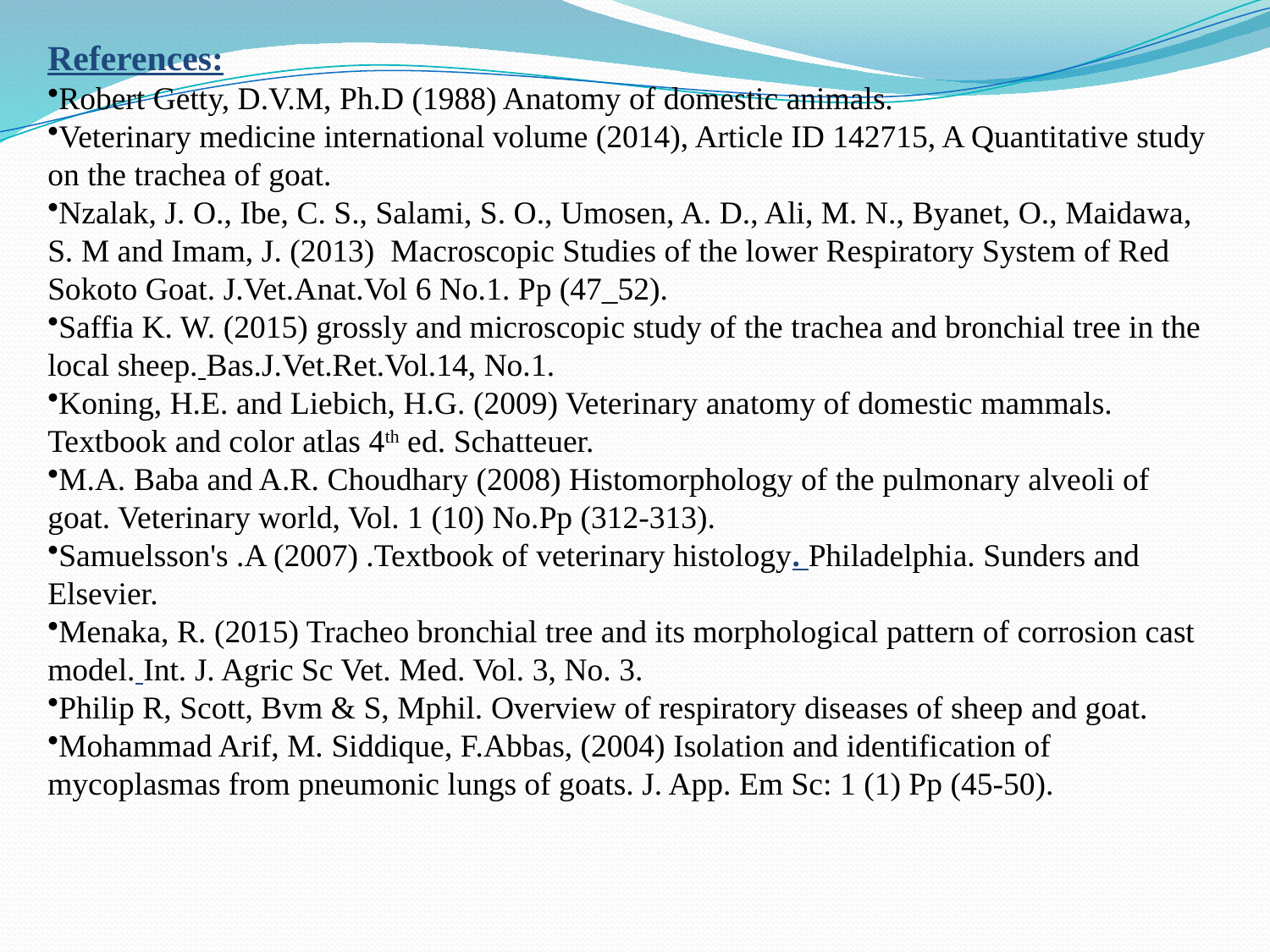

References:
Robert Getty, D.V.M, Ph.D (1988) Anatomy of domestic animals.
Veterinary medicine international volume (2014), Article ID 142715, A Quantitative study on the trachea of goat.
Nzalak, J. O., Ibe, C. S., Salami, S. O., Umosen, A. D., Ali, M. N., Byanet, O., Maidawa, S. M and Imam, J. (2013)  Macroscopic Studies of the lower Respiratory System of Red Sokoto Goat. J.Vet.Anat.Vol 6 No.1. Pp (47_52).
Saffia K. W. (2015) grossly and microscopic study of the trachea and bronchial tree in the local sheep. Bas.J.Vet.Ret.Vol.14, No.1.
Koning, H.E. and Liebich, H.G. (2009) Veterinary anatomy of domestic mammals. Textbook and color atlas 4th ed. Schatteuer.
M.A. Baba and A.R. Choudhary (2008) Histomorphology of the pulmonary alveoli of goat. Veterinary world, Vol. 1 (10) No.Pp (312-313).
Samuelsson's .A (2007) .Textbook of veterinary histology. Philadelphia. Sunders and Elsevier.
Menaka, R. (2015) Tracheo bronchial tree and its morphological pattern of corrosion cast model. Int. J. Agric Sc Vet. Med. Vol. 3, No. 3.
Philip R, Scott, Bvm & S, Mphil. Overview of respiratory diseases of sheep and goat.
Mohammad Arif, M. Siddique, F.Abbas, (2004) Isolation and identification of mycoplasmas from pneumonic lungs of goats. J. App. Em Sc: 1 (1) Pp (45-50).